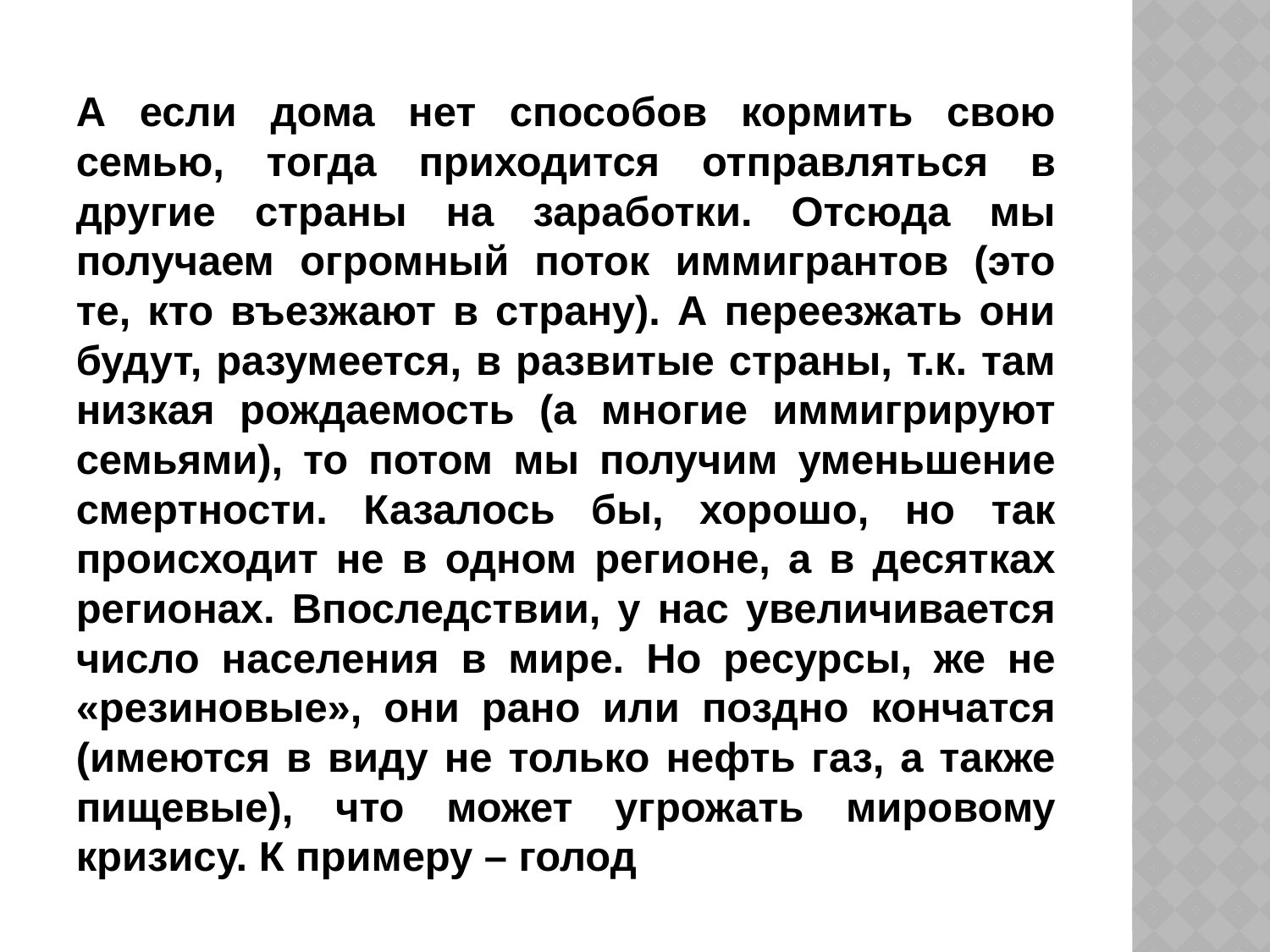

А если дома нет способов кормить свою семью, тогда приходится отправляться в другие страны на заработки. Отсюда мы получаем огромный поток иммигрантов (это те, кто въезжают в страну). А переезжать они будут, разумеется, в развитые страны, т.к. там низкая рождаемость (а многие иммигрируют семьями), то потом мы получим уменьшение смертности. Казалось бы, хорошо, но так происходит не в одном регионе, а в десятках регионах. Впоследствии, у нас увеличивается число населения в мире. Но ресурсы, же не «резиновые», они рано или поздно кончатся (имеются в виду не только нефть газ, а также пищевые), что может угрожать мировому кризису. К примеру – голод